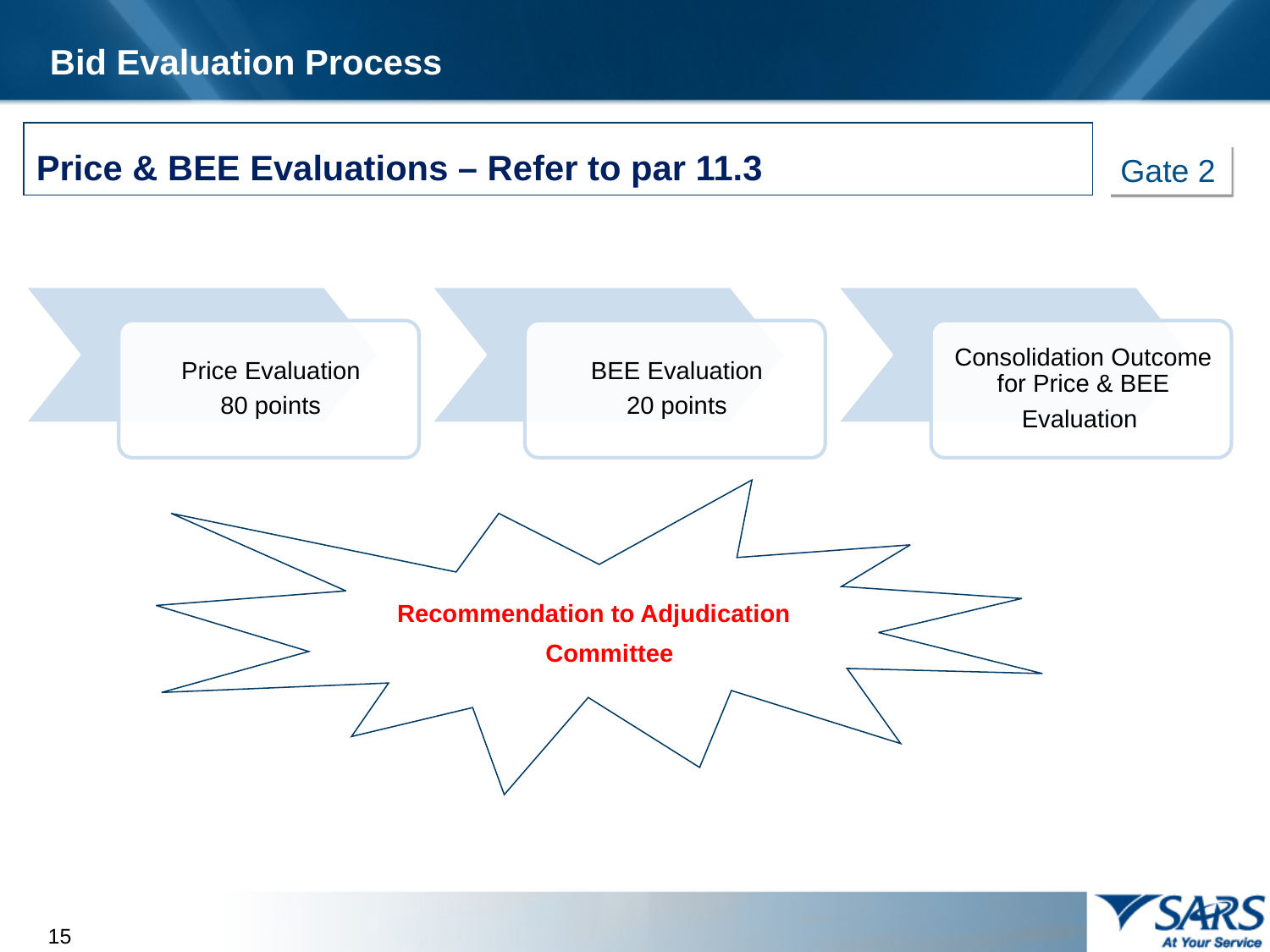

Bid Evaluation Process
Price & BEE Evaluations – Refer to par 11.3
Gate 2
Price Evaluation
80 points
BEE Evaluation
20 points
Consolidation Outcome for Price & BEE
Evaluation
Recommendation to Adjudication Committee
15